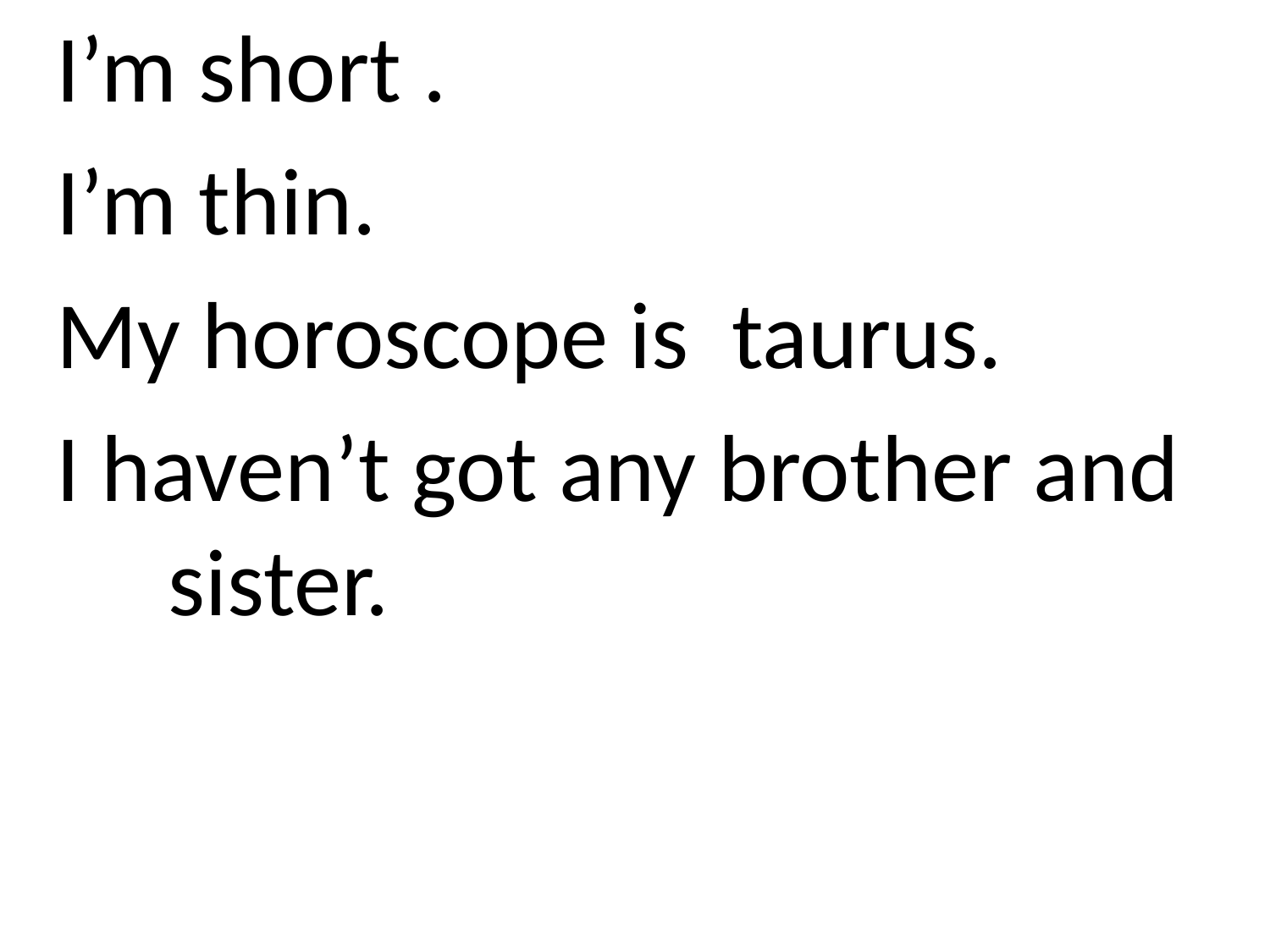

I’m short .
  I’m thin.
  My horoscope is  taurus.
  I haven’t got any brother and         sister.